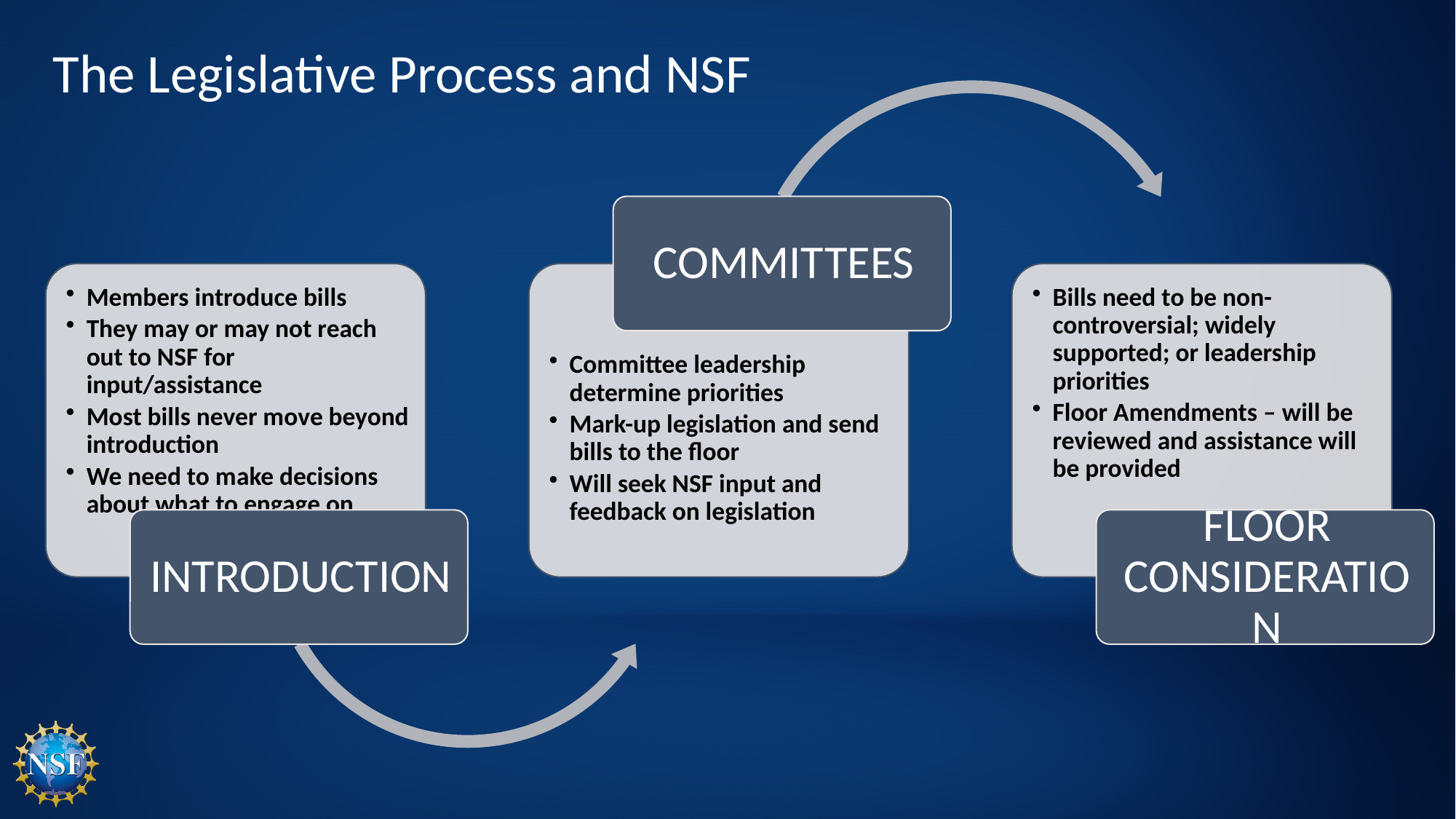

# The Legislative Process and NSF
Members introduce bills
They may or may not reach out to NSF for input/assistance
Most bills never move beyond introduction
We need to make decisions about what to engage on
INTRODUCTION
Committee leadership determine priorities
Mark-up legislation and send bills to the floor
Will seek NSF input and feedback on legislation
COMMITTEES
Bills need to be non-controversial; widely supported; or leadership priorities
Floor Amendments – will be reviewed and assistance will be provided
FLOOR CONSIDERATION